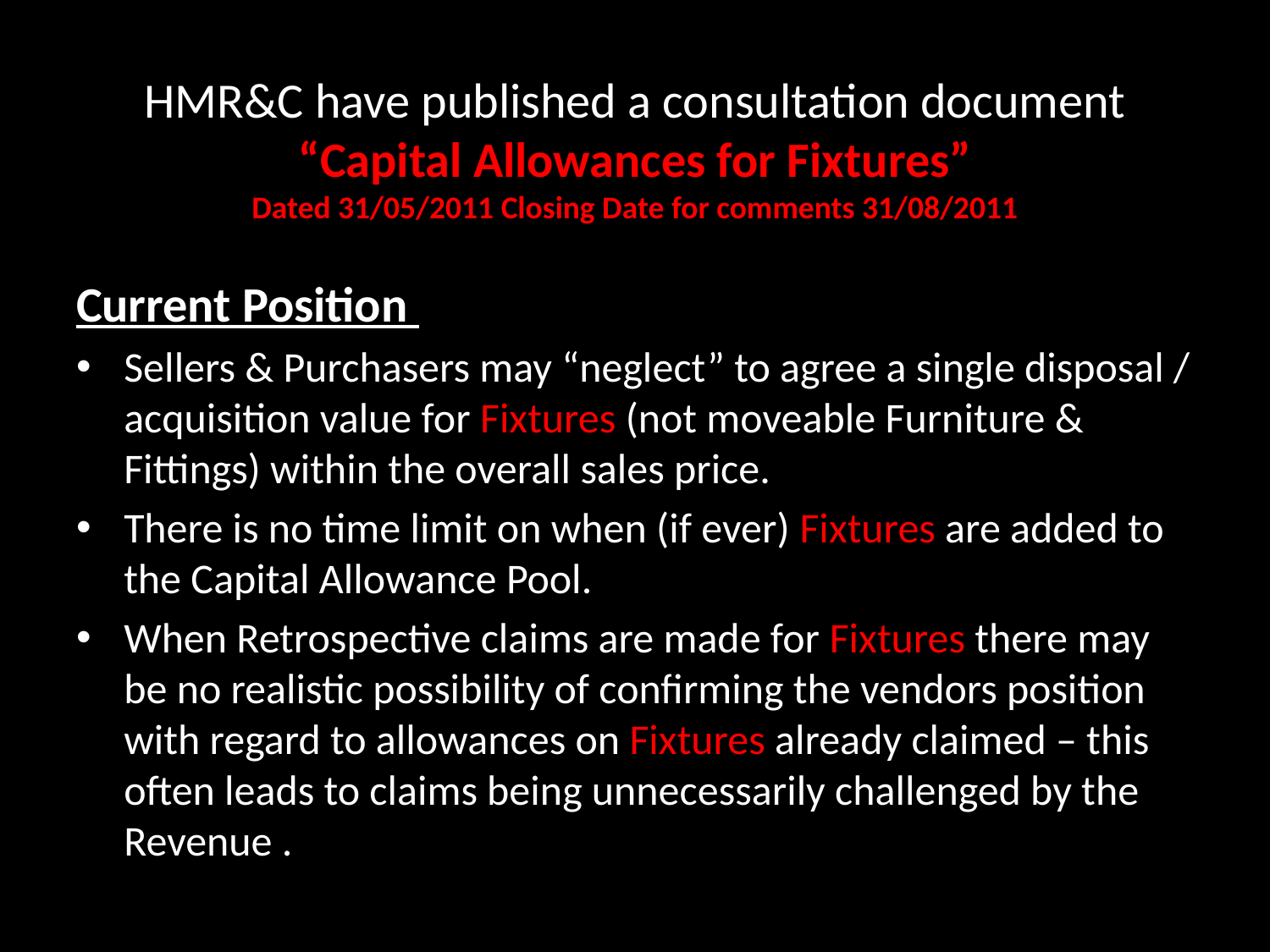

# HMR&C have published a consultation document “Capital Allowances for Fixtures” Dated 31/05/2011 Closing Date for comments 31/08/2011
Current Position
Sellers & Purchasers may “neglect” to agree a single disposal / acquisition value for Fixtures (not moveable Furniture & Fittings) within the overall sales price.
There is no time limit on when (if ever) Fixtures are added to the Capital Allowance Pool.
When Retrospective claims are made for Fixtures there may be no realistic possibility of confirming the vendors position with regard to allowances on Fixtures already claimed – this often leads to claims being unnecessarily challenged by the Revenue .